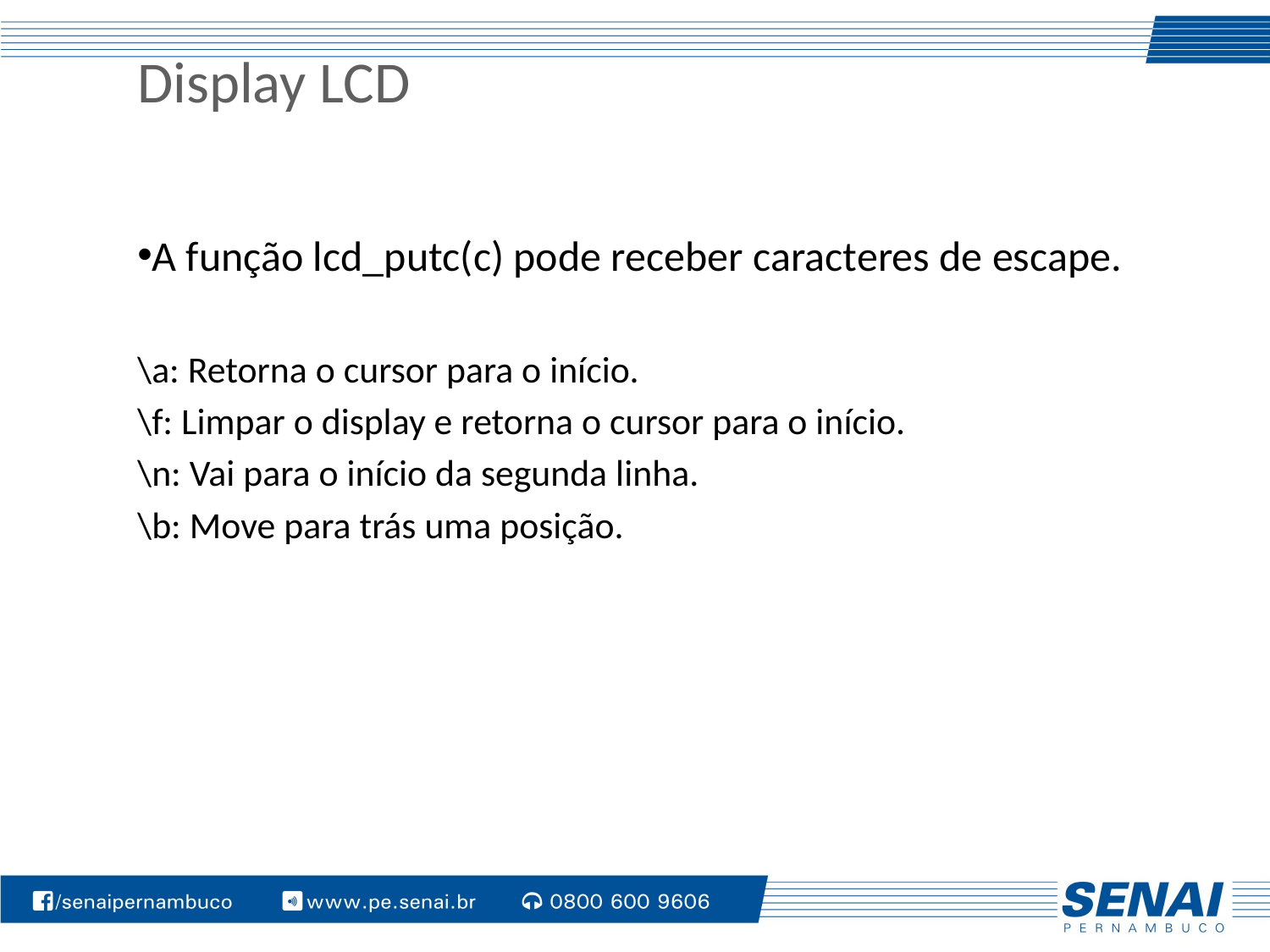

# Display LCD
A função lcd_putc(c) pode receber caracteres de escape.

\a: Retorna o cursor para o início.
\f: Limpar o display e retorna o cursor para o início.
\n: Vai para o início da segunda linha.
\b: Move para trás uma posição.